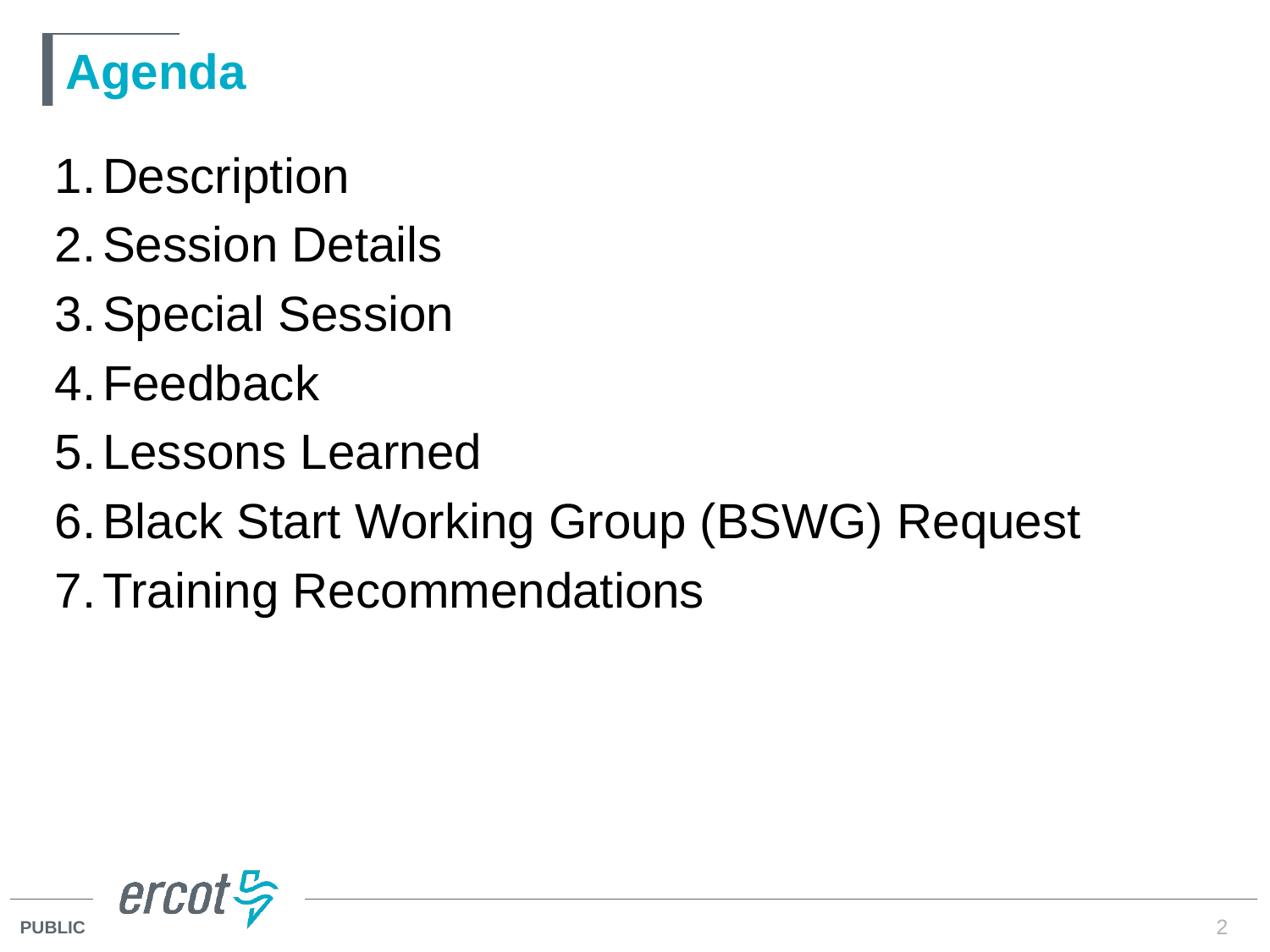

# Agenda
Description
Session Details
Special Session
Feedback
Lessons Learned
Black Start Working Group (BSWG) Request
Training Recommendations
2